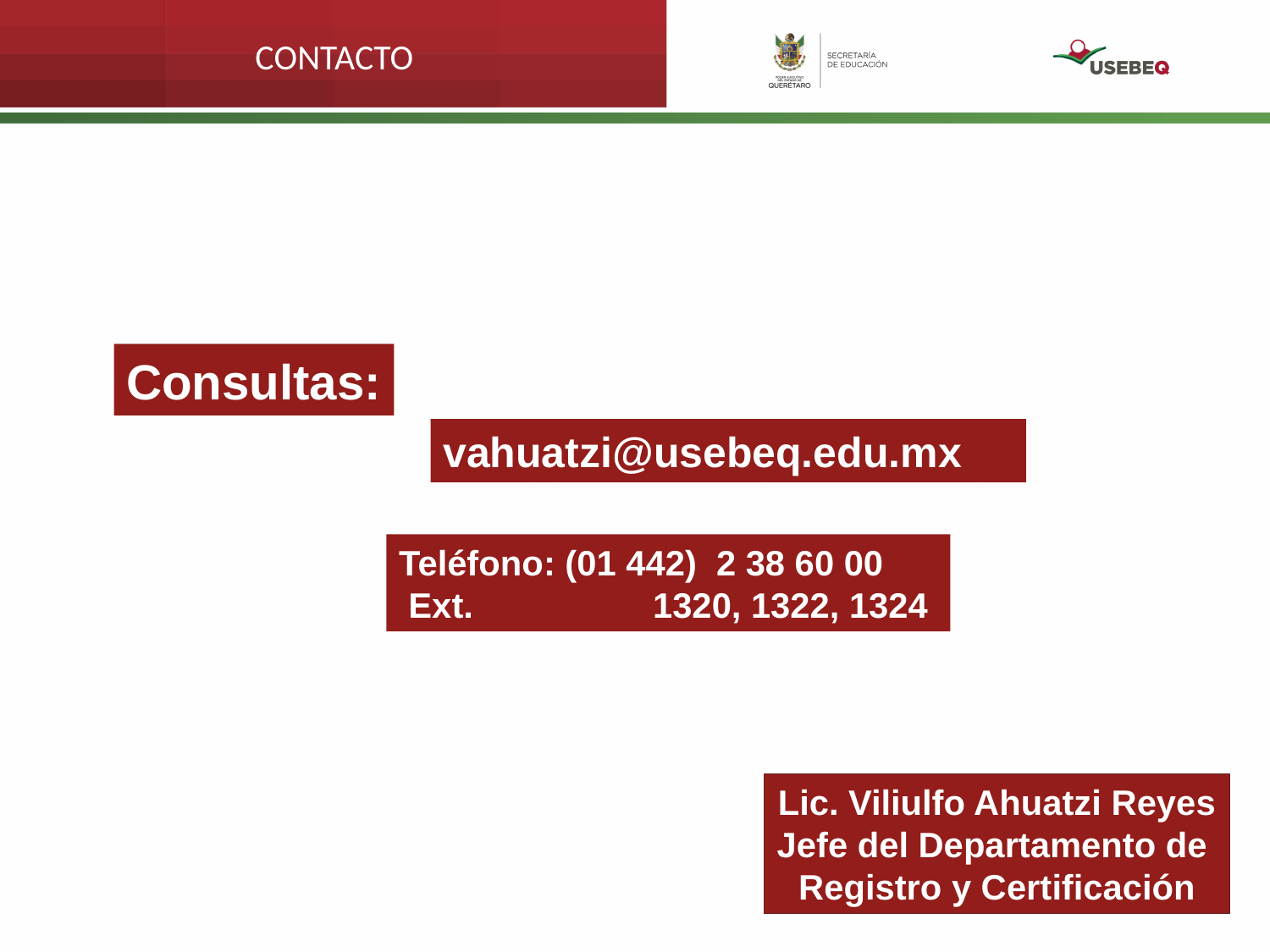

CONTACTO
Consultas:
vahuatzi@usebeq.edu.mx
Teléfono: (01 442)  2 38 60 00
 Ext.		1320, 1322, 1324
Lic. Viliulfo Ahuatzi Reyes
Jefe del Departamento de
Registro y Certificación